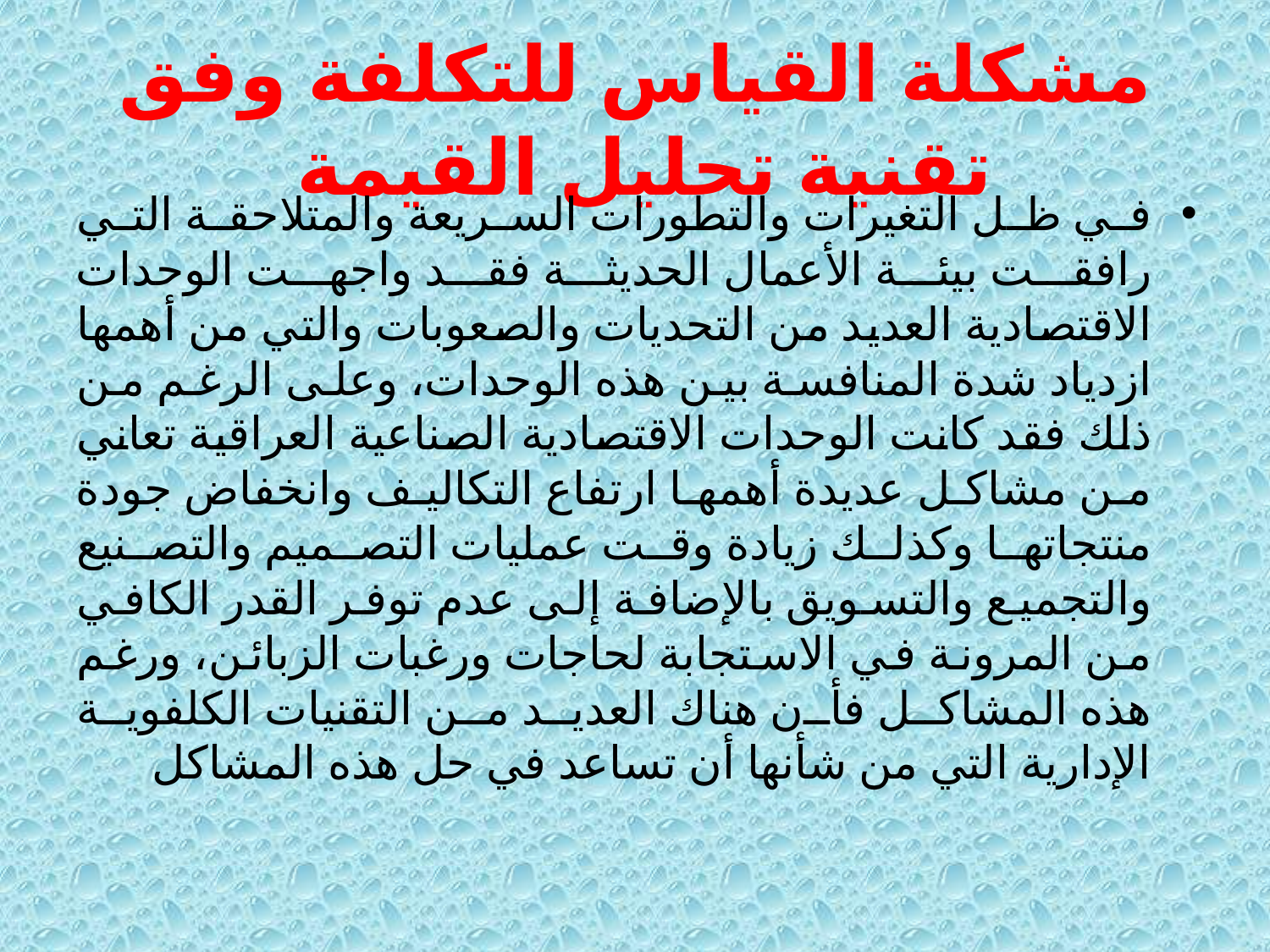

# مشكلة القياس للتكلفة وفق تقنية تحليل القيمة
في ظل التغيرات والتطورات السريعة والمتلاحقة التي رافقت بيئة الأعمال الحديثة فقد واجهت الوحدات الاقتصادية العديد من التحديات والصعوبات والتي من أهمها ازدياد شدة المنافسة بين هذه الوحدات، وعلى الرغم من ذلك فقد كانت الوحدات الاقتصادية الصناعية العراقية تعاني من مشاكل عديدة أهمها ارتفاع التكاليف وانخفاض جودة منتجاتها وكذلك زيادة وقت عمليات التصميم والتصنيع والتجميع والتسويق بالإضافة إلى عدم توفر القدر الكافي من المرونة في الاستجابة لحاجات ورغبات الزبائن، ورغم هذه المشاكل فأن هناك العديد من التقنيات الكلفوية الإدارية التي من شأنها أن تساعد في حل هذه المشاكل